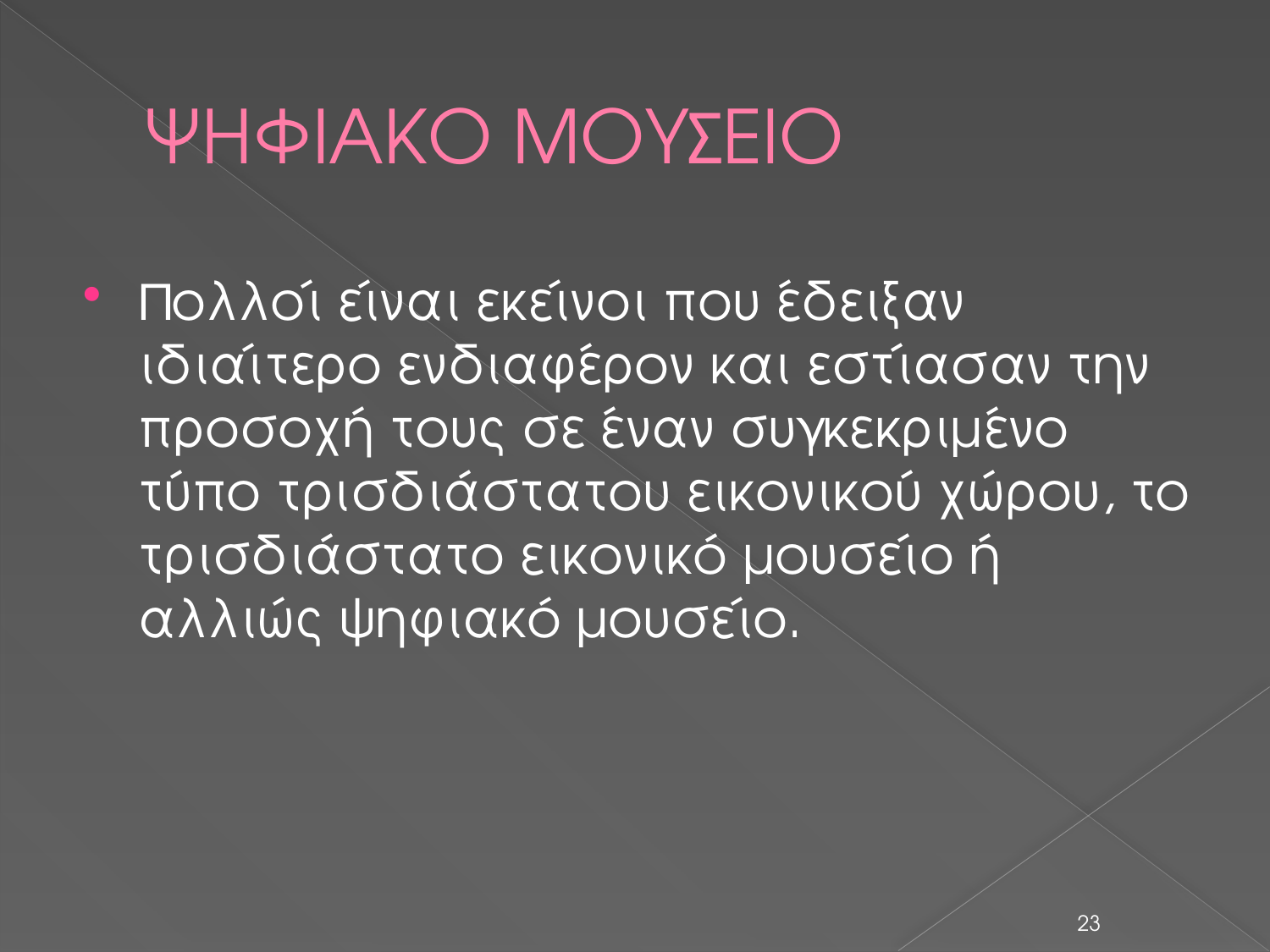

# ΨΗΦΙΑΚΟ ΜΟΥΣΕΙΟ
Πολλοί είναι εκείνοι που έδειξαν ιδιαίτερο ενδιαφέρον και εστίασαν την προσοχή τους σε έναν συγκεκριμένο τύπο τρισδιάστατου εικονικού χώρου, το τρισδιάστατο εικονικό μουσείο ή αλλιώς ψηφιακό μουσείο.
23